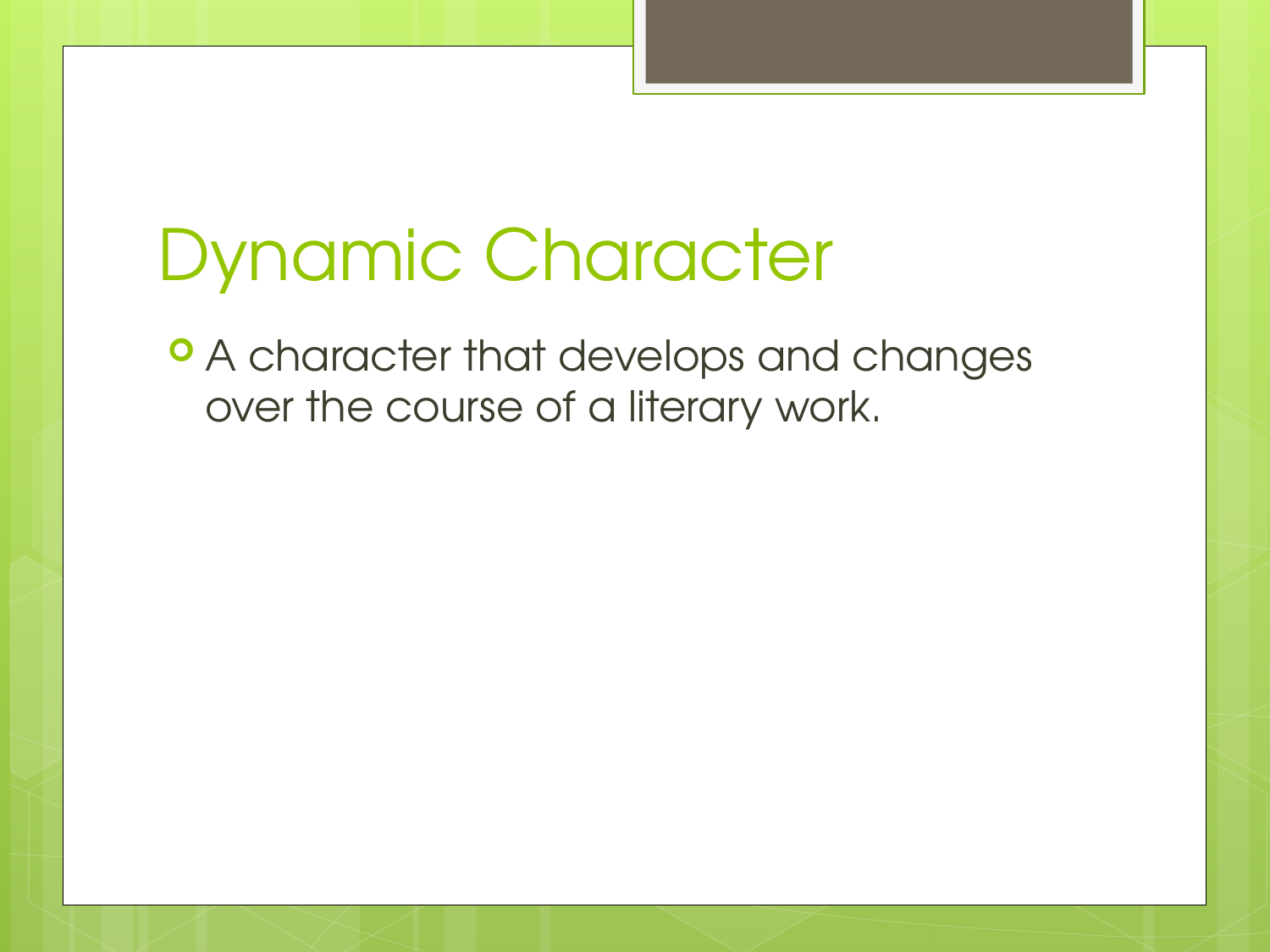

# Dynamic Character
A character that develops and changes over the course of a literary work.